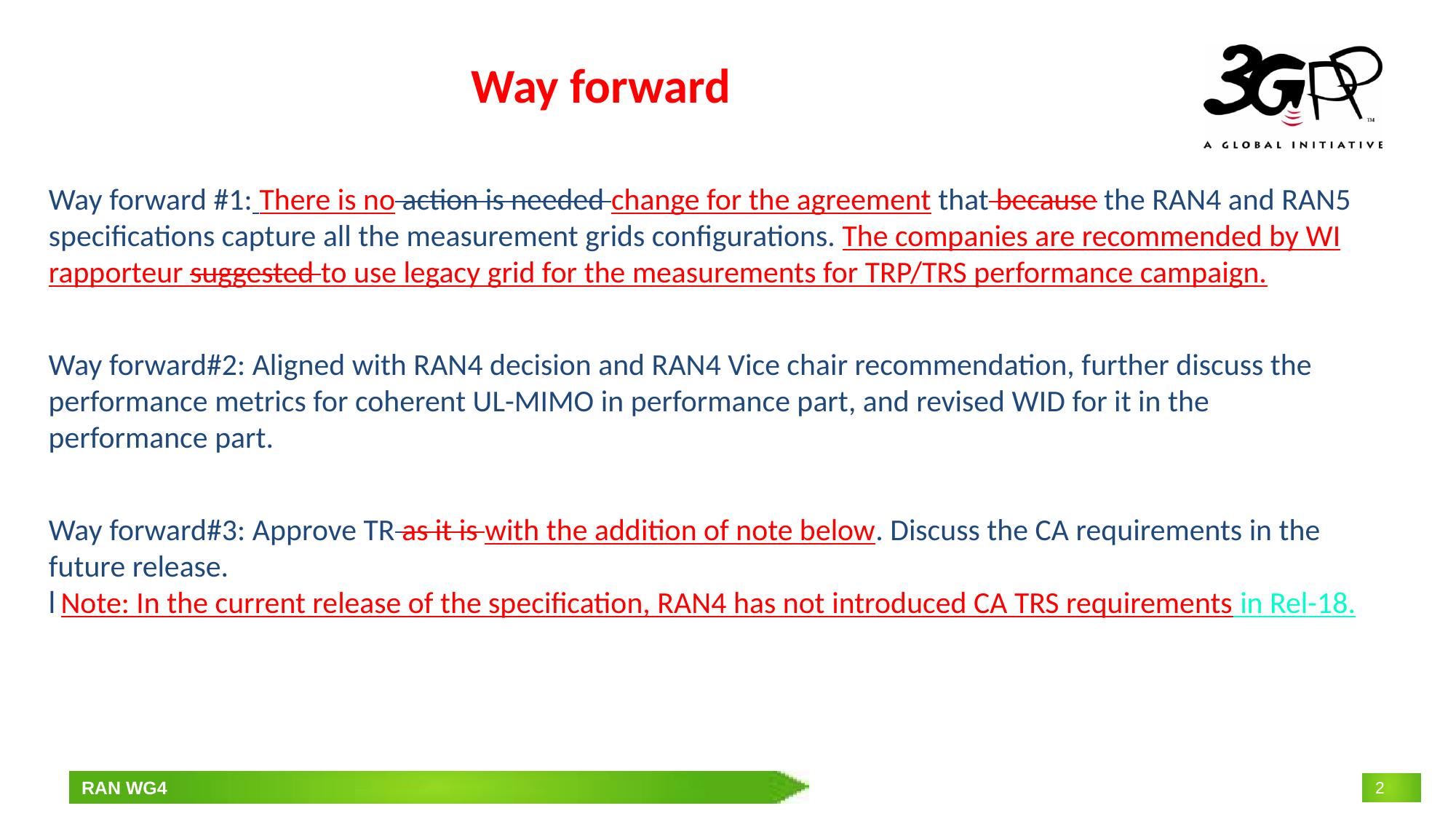

# Way forward
Way forward #1: There is no action is needed change for the agreement that because the RAN4 and RAN5 specifications capture all the measurement grids configurations. The companies are recommended by WI rapporteur suggested to use legacy grid for the measurements for TRP/TRS performance campaign.
Way forward#2: Aligned with RAN4 decision and RAN4 Vice chair recommendation, further discuss the performance metrics for coherent UL-MIMO in performance part, and revised WID for it in the performance part.
Way forward#3: Approve TR as it is with the addition of note below. Discuss the CA requirements in the future release.
l  Note: In the current release of the specification, RAN4 has not introduced CA TRS requirements in Rel-18.